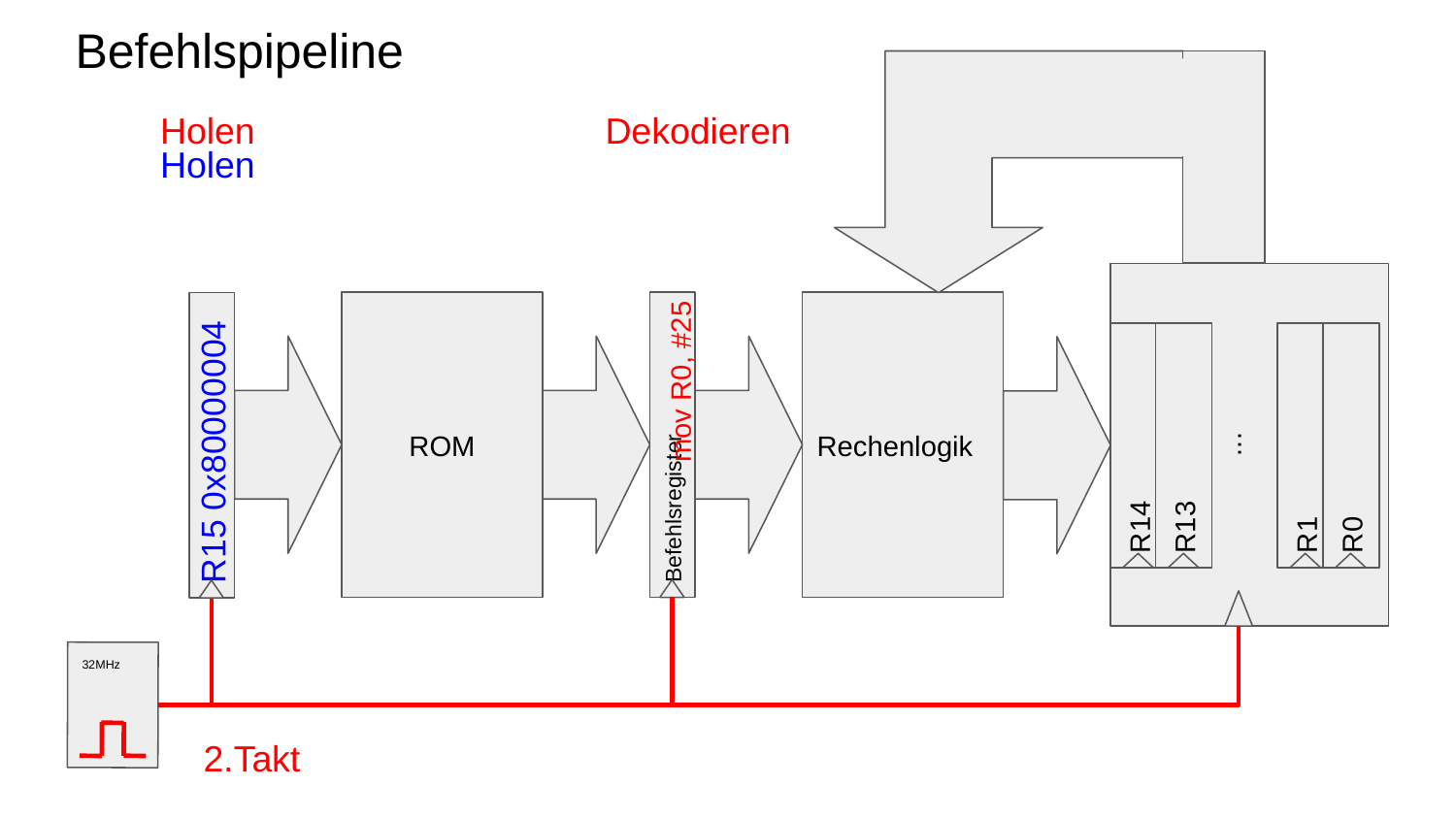

# Befehlspipeline

Holen
Dekodieren
Holen
ROM
Rechenlogik
R13

R14

R0

R1

...

mov R0, #25
Befehlsregister

R15 0x80000004

32MHz
2.Takt